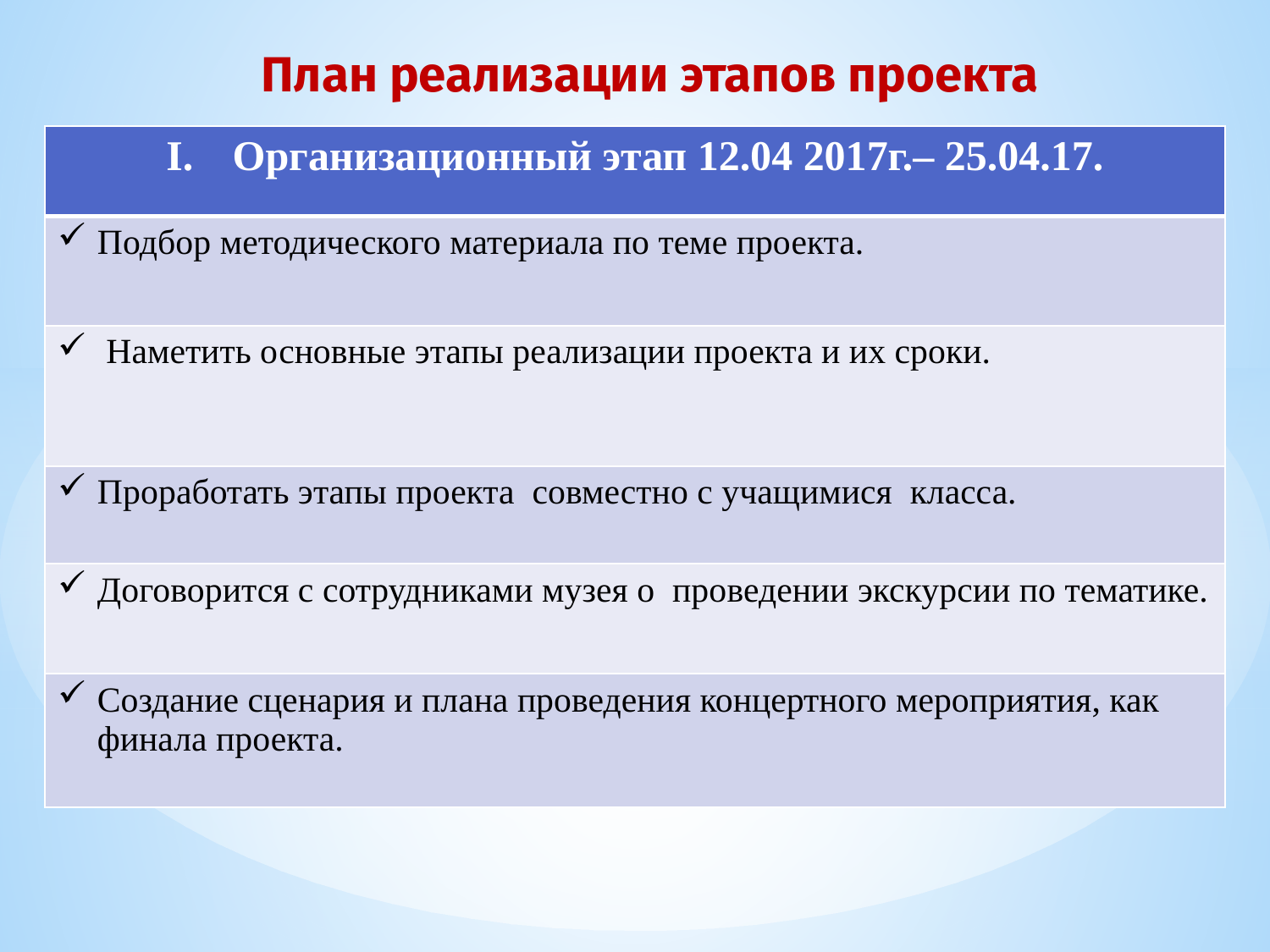

План реализации этапов проекта
| Организационный этап 12.04 2017г.– 25.04.17. |
| --- |
| Подбор методического материала по теме проекта. |
| Наметить основные этапы реализации проекта и их сроки. |
| Проработать этапы проекта совместно с учащимися класса. |
| Договорится с сотрудниками музея о проведении экскурсии по тематике. |
| Создание сценария и плана проведения концертного мероприятия, как финала проекта. |